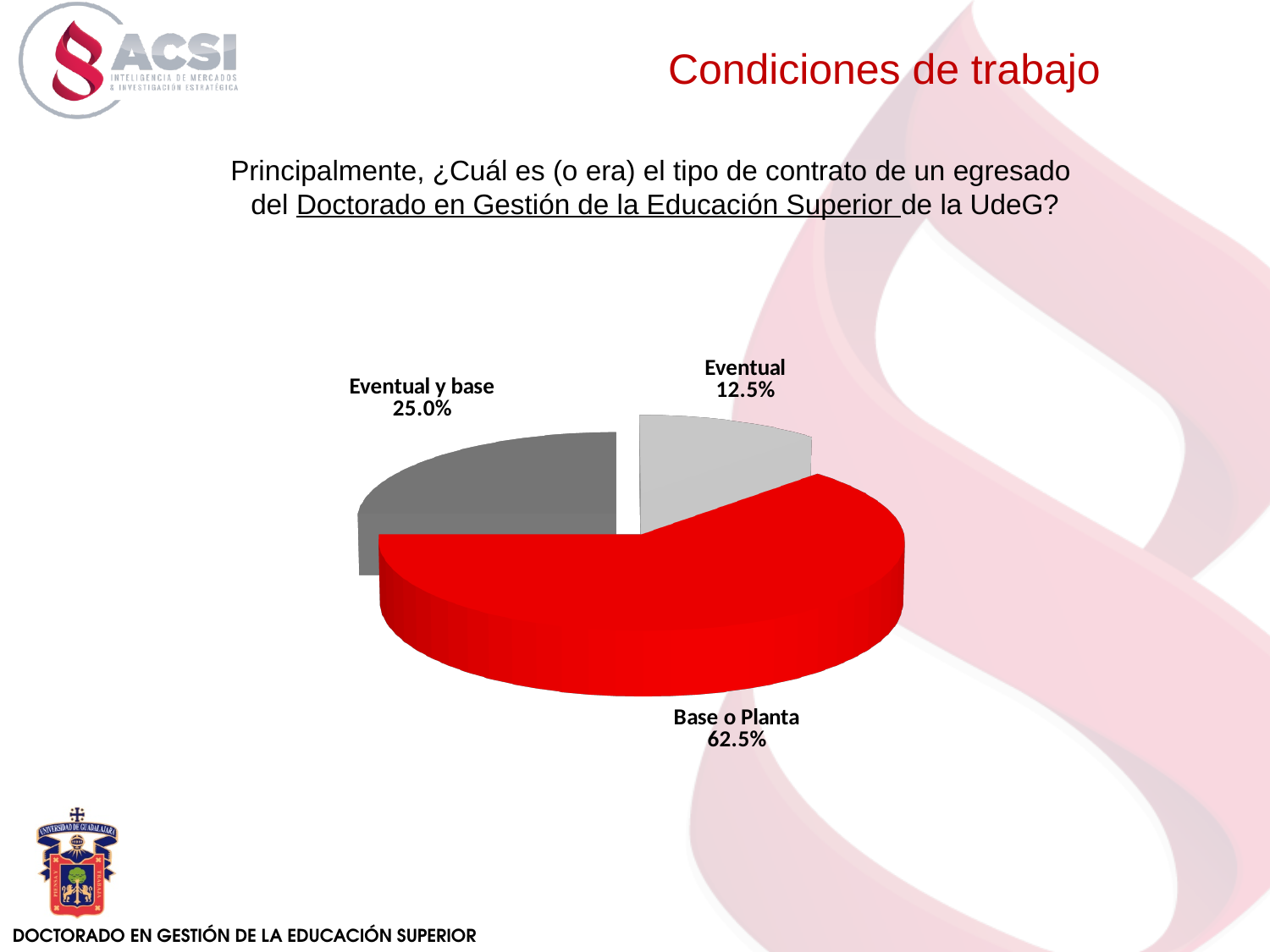

Condiciones de trabajo
Principalmente, ¿Cuál es (o era) el tipo de contrato de un egresado
del Doctorado en Gestión de la Educación Superior de la UdeG?

[unsupported chart]